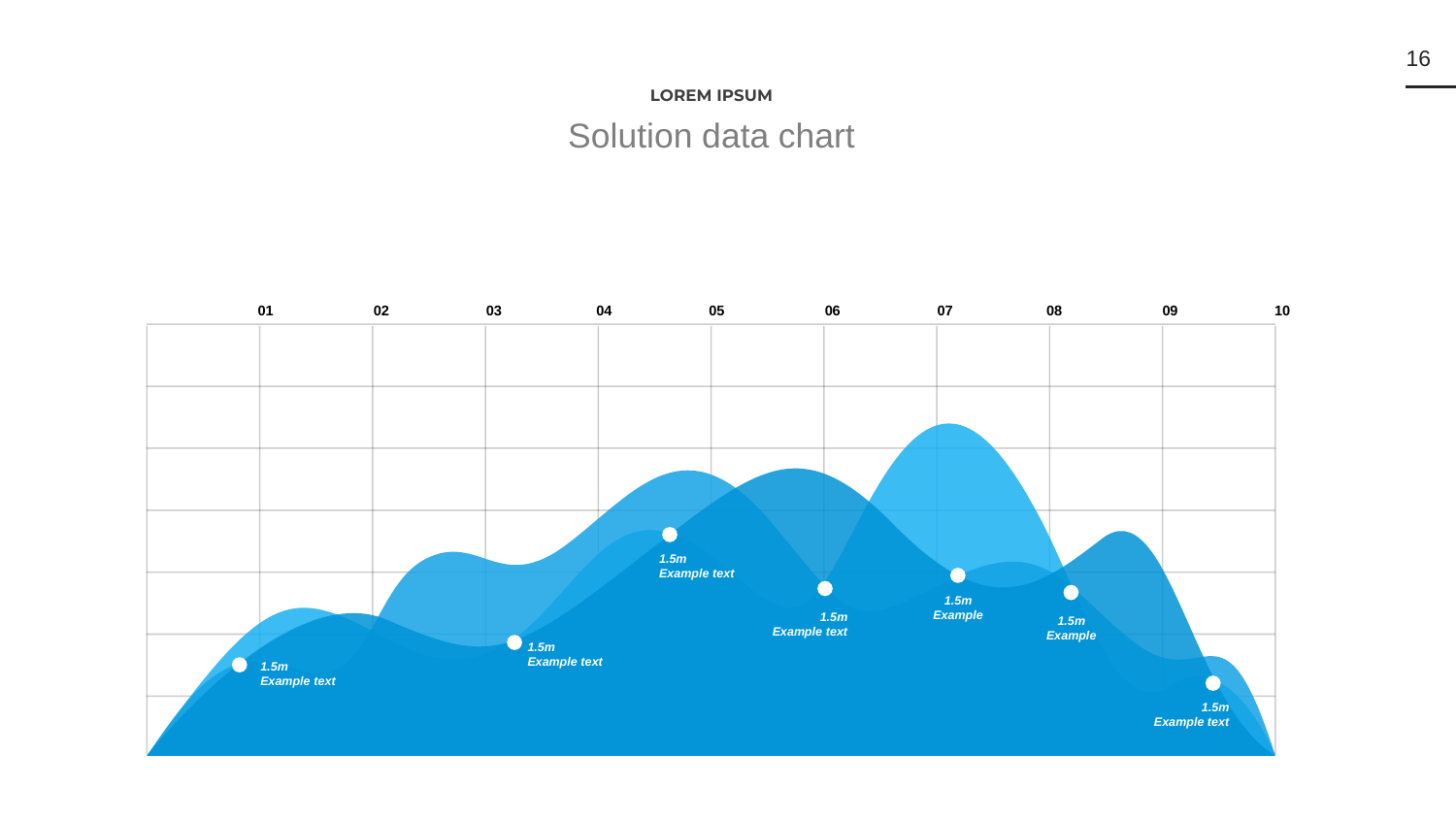

16
LOREM IPSUM
Solution data chart

01
02
03
04
05
06
07
08
09
10

1.5m
Example text

1.5m
Example
1.5m
Example text
1.5m
Example
1.5m
Example text

1.5m
Example text

1.5m
Example text